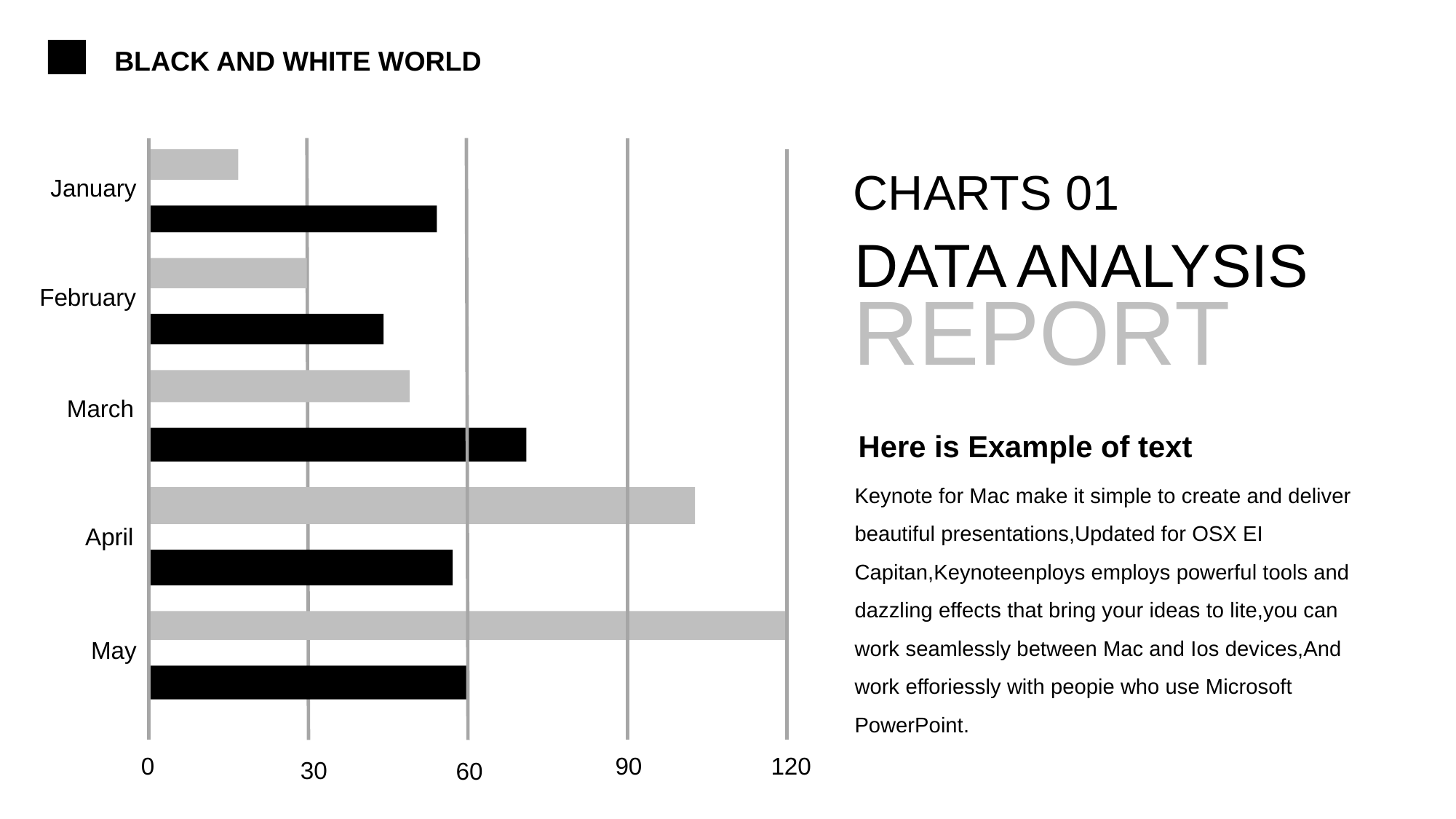

BLACK AND WHITE WORLD

CHARTS 01
January

DATA ANALYSIS

REPORT
February

March
Here is Example of text

Keynote for Mac make it simple to create and deliver beautiful presentations,Updated for OSX EI Capitan,Keynoteenploys employs powerful tools and dazzling effects that bring your ideas to lite,you can work seamlessly between Mac and Ios devices,And work efforiessly with peopie who use Microsoft PowerPoint.

April

May

0
90
120
30
60